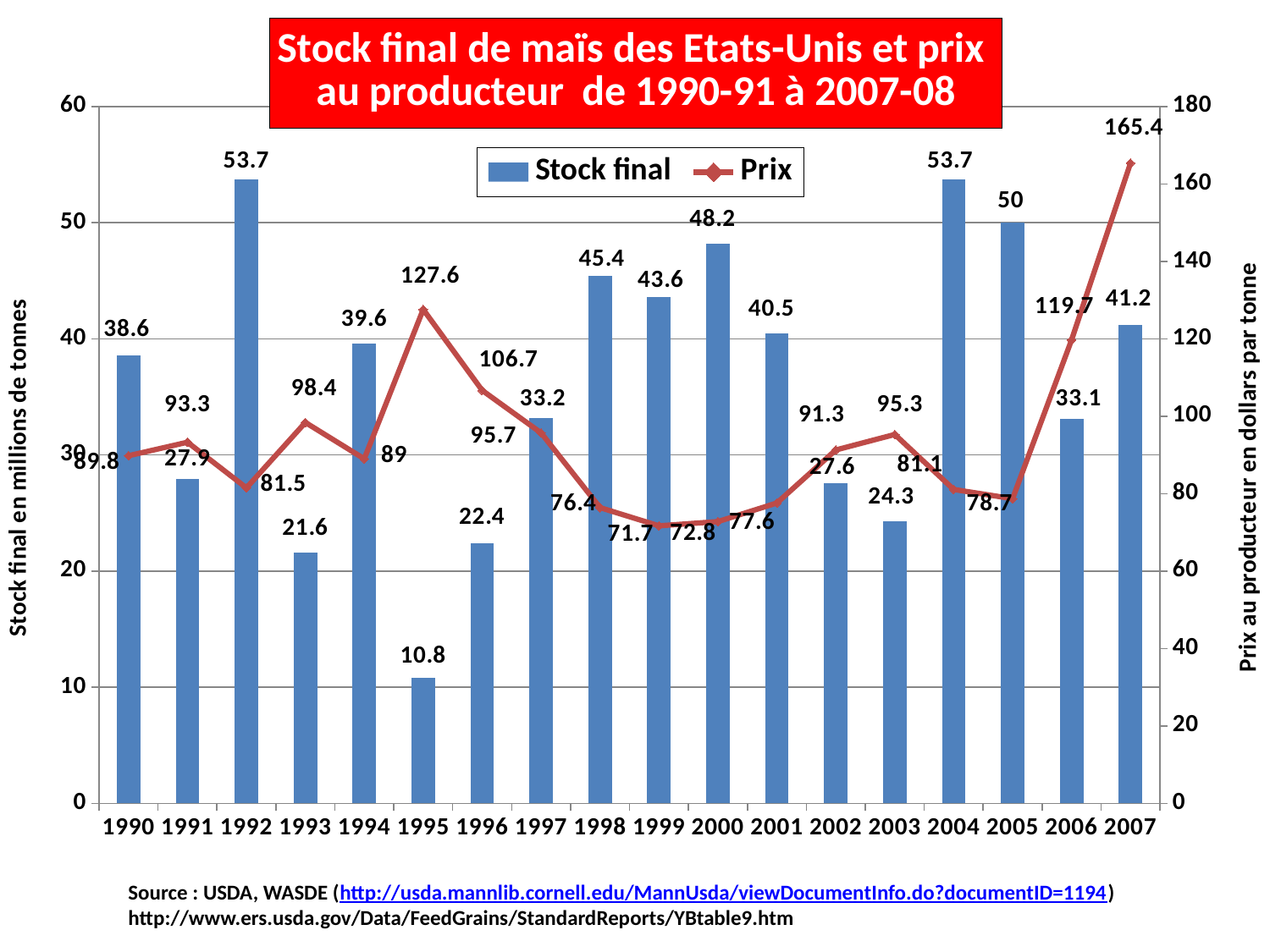

### Chart: Stock final de maïs des Etats-Unis et prix
au producteur  de 1990-91 à 2007-08

| Category | Stock final | Prix |
|---|---|---|
| 1990 | 38.6 | 89.8 |
| 1991 | 27.9 | 93.3 |
| 1992 | 53.7 | 81.5 |
| 1993 | 21.6 | 98.4 |
| 1994 | 39.6 | 89.0 |
| 1995 | 10.8 | 127.6 |
| 1996 | 22.4 | 106.7 |
| 1997 | 33.2 | 95.7 |
| 1998 | 45.4 | 76.4 |
| 1999 | 43.6 | 71.7 |
| 2000 | 48.2 | 72.8 |
| 2001 | 40.5 | 77.6 |
| 2002 | 27.6 | 91.3 |
| 2003 | 24.3 | 95.3 |
| 2004 | 53.7 | 81.1 |
| 2005 | 50.0 | 78.7 |
| 2006 | 33.1 | 119.7 |
| 2007 | 41.2 | 165.4 |
Source : USDA, WASDE (http://usda.mannlib.cornell.edu/MannUsda/viewDocumentInfo.do?documentID=1194)
http://www.ers.usda.gov/Data/FeedGrains/StandardReports/YBtable9.htm